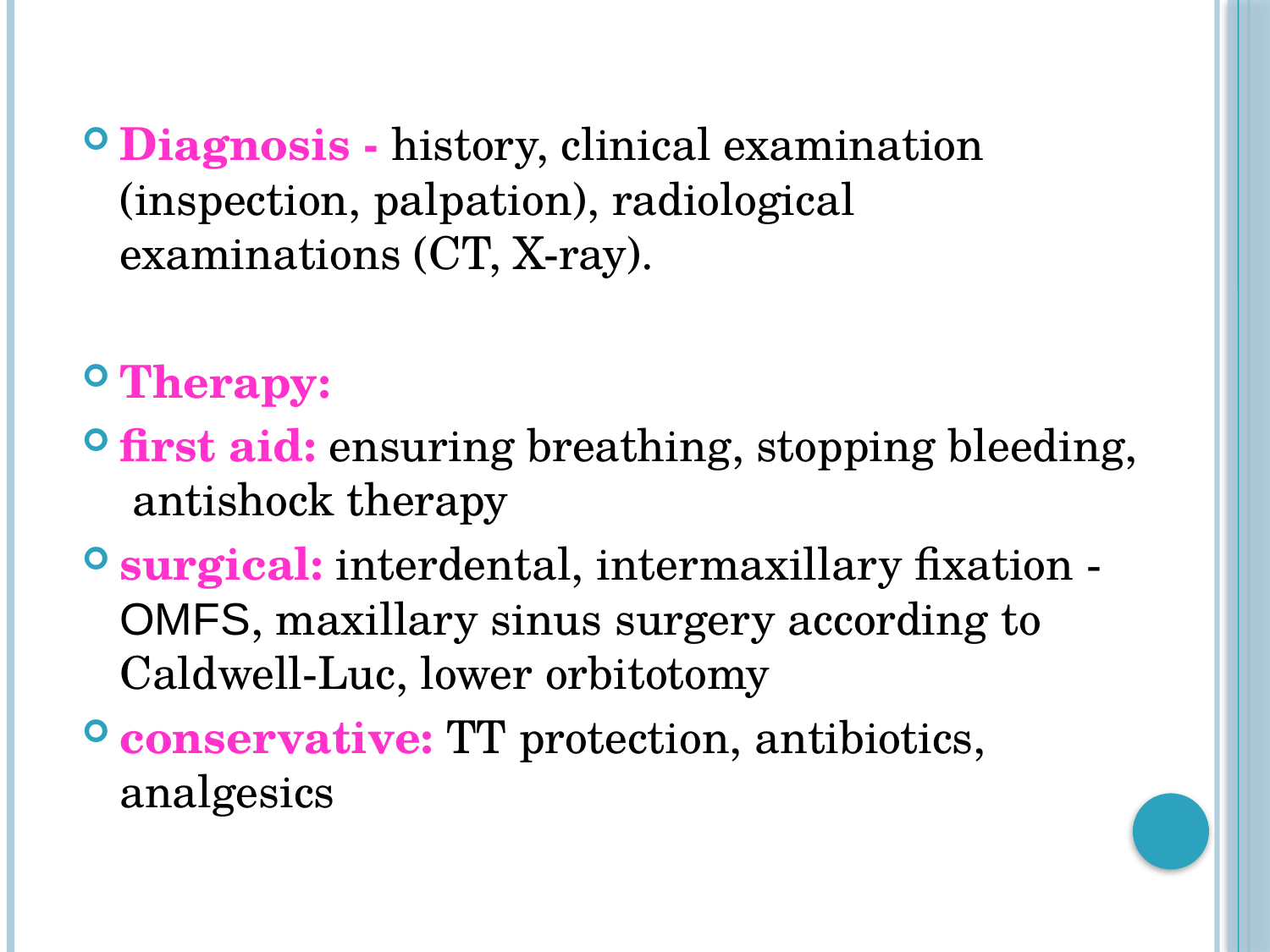

Diagnosis - history, clinical examination (inspection, palpation), radiological examinations (CT, X-ray).

Therapy:
first aid: ensuring breathing, stopping bleeding,  antishock therapy
surgical: interdental, intermaxillary fixation - OMFS, maxillary sinus surgery according to Caldwell-Luc, lower orbitotomy
conservative: TT protection, antibiotics, analgesics